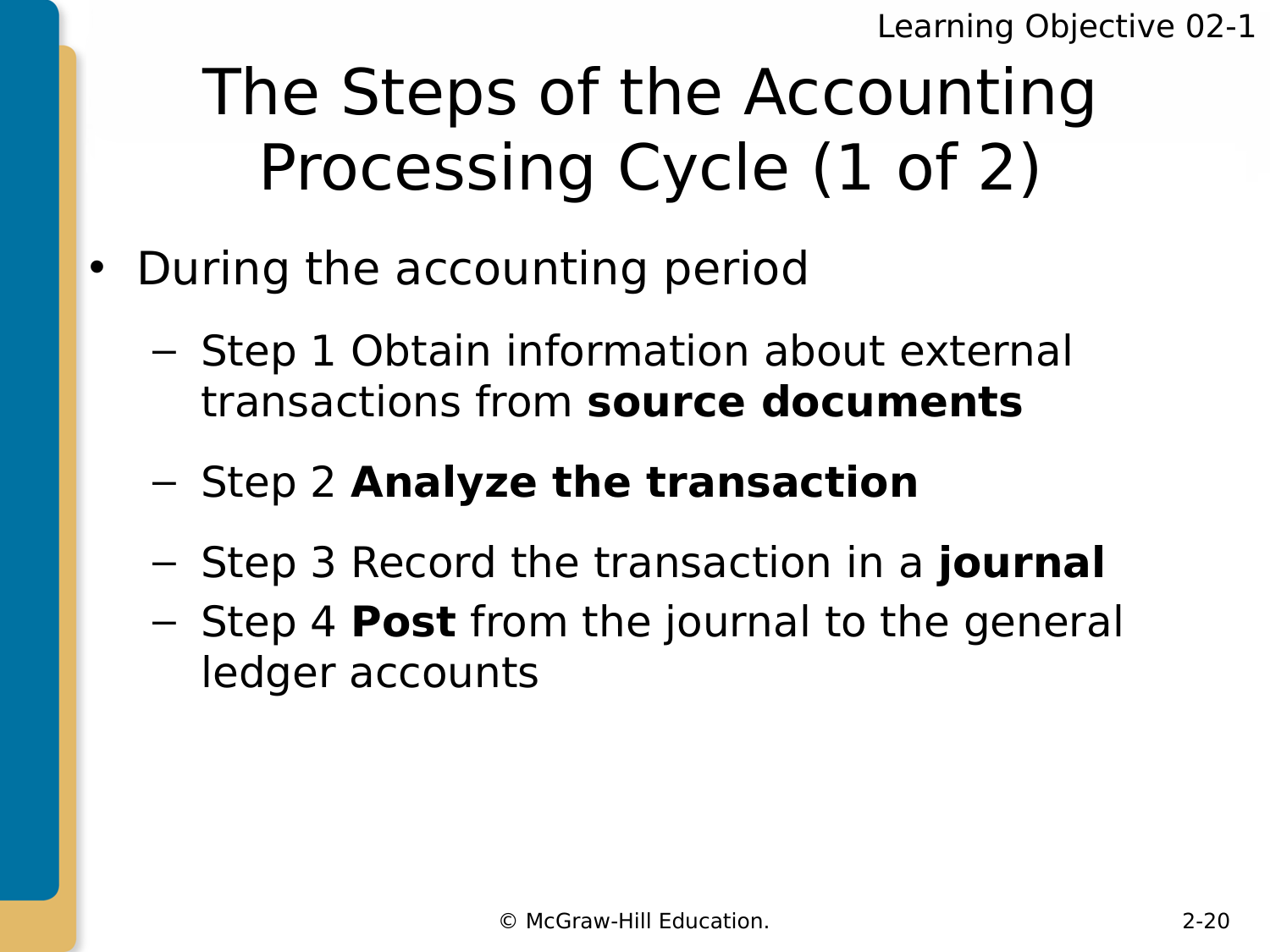

Learning Objective 02-1
# The Steps of the Accounting Processing Cycle (1 of 2)
During the accounting period
Step 1 Obtain information about external transactions from source documents
Step 2 Analyze the transaction
Step 3 Record the transaction in a journal
Step 4 Post from the journal to the general ledger accounts